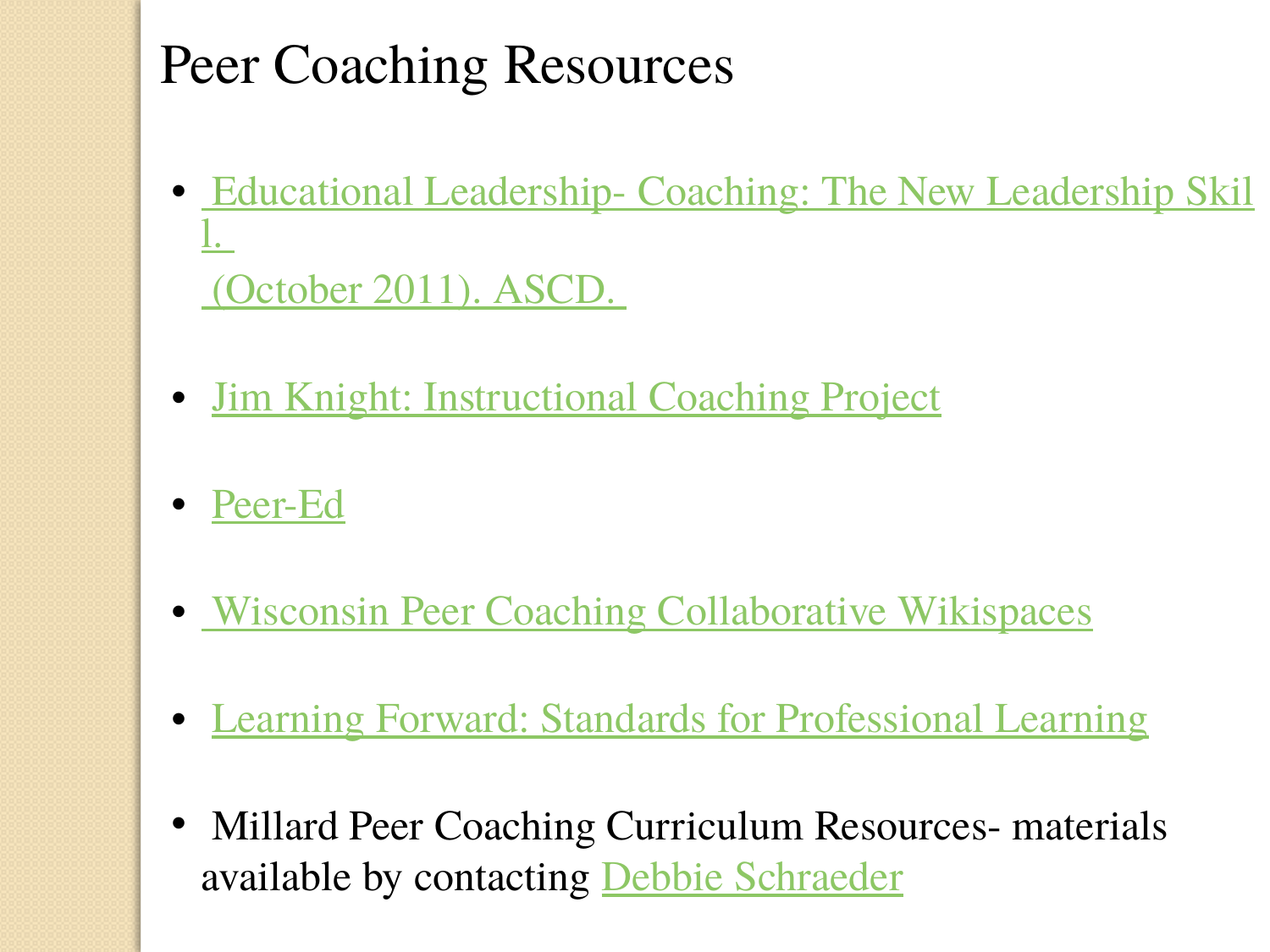

Peer Coaching Resources
 Educational Leadership- Coaching: The New Leadership Skill.  (October 2011). ASCD.

 Jim Knight: Instructional Coaching Project

 Peer-Ed

 Wisconsin Peer Coaching Collaborative Wikispaces

 Learning Forward: Standards for Professional Learning

 Millard Peer Coaching Curriculum Resources- materials available by contacting Debbie Schraeder